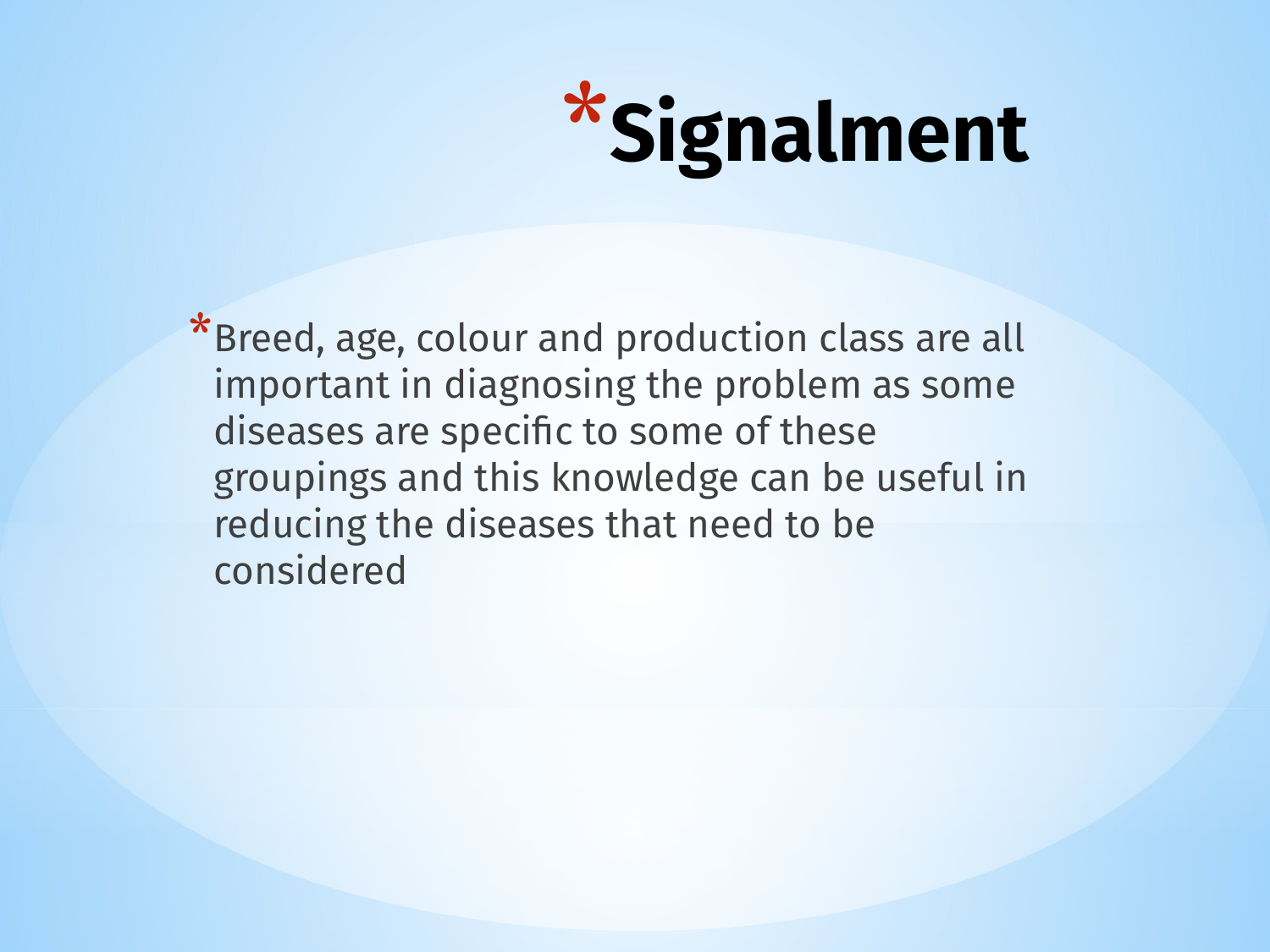

# Signalment
Breed, age, colour and production class are all important in diagnosing the problem as some diseases are specific to some of these groupings and this knowledge can be useful in reducing the diseases that need to be considered